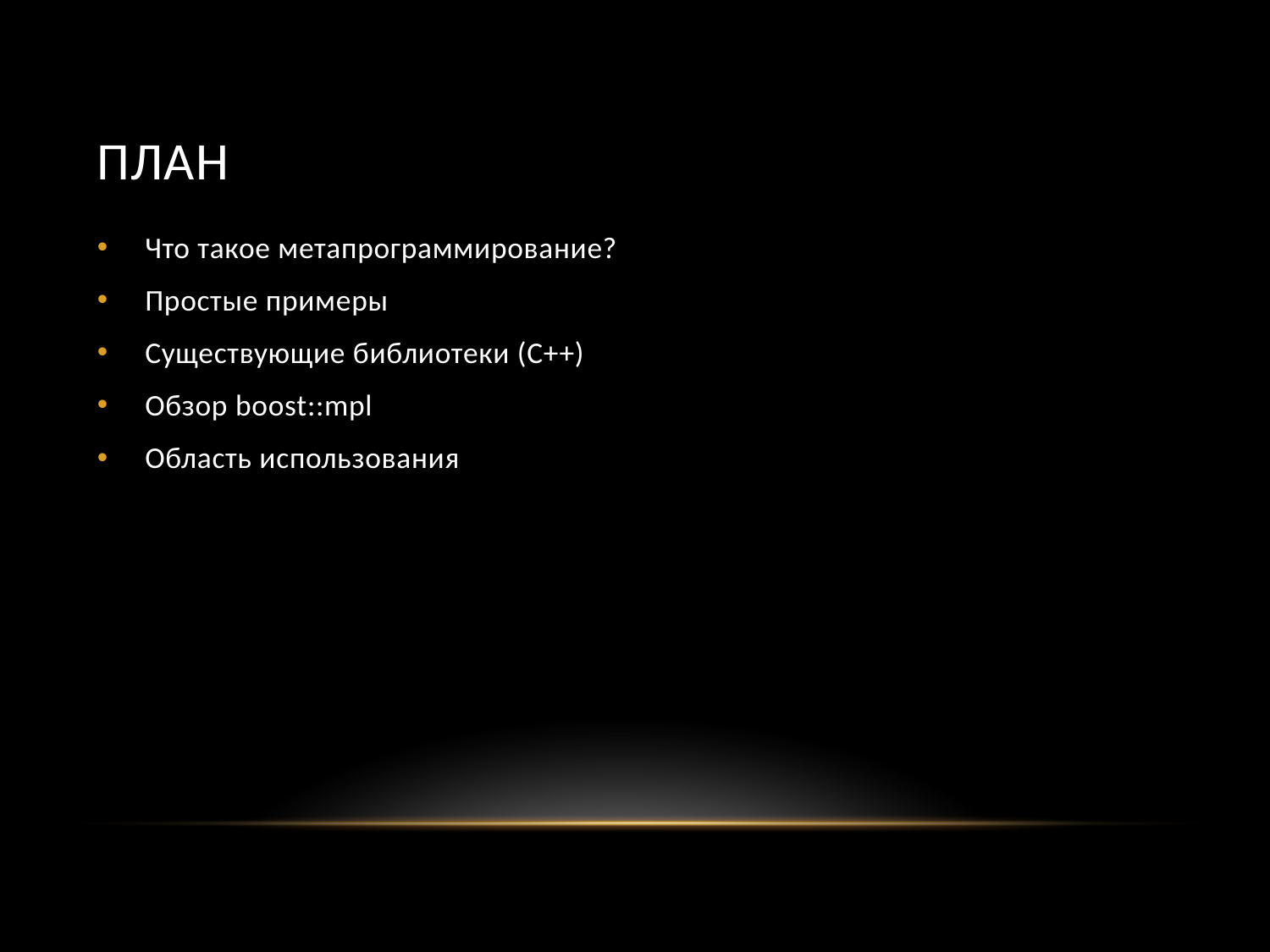

# План
Что такое метапрограммирование?
Простые примеры
Существующие библиотеки (С++)
Обзор boost::mpl
Область использования